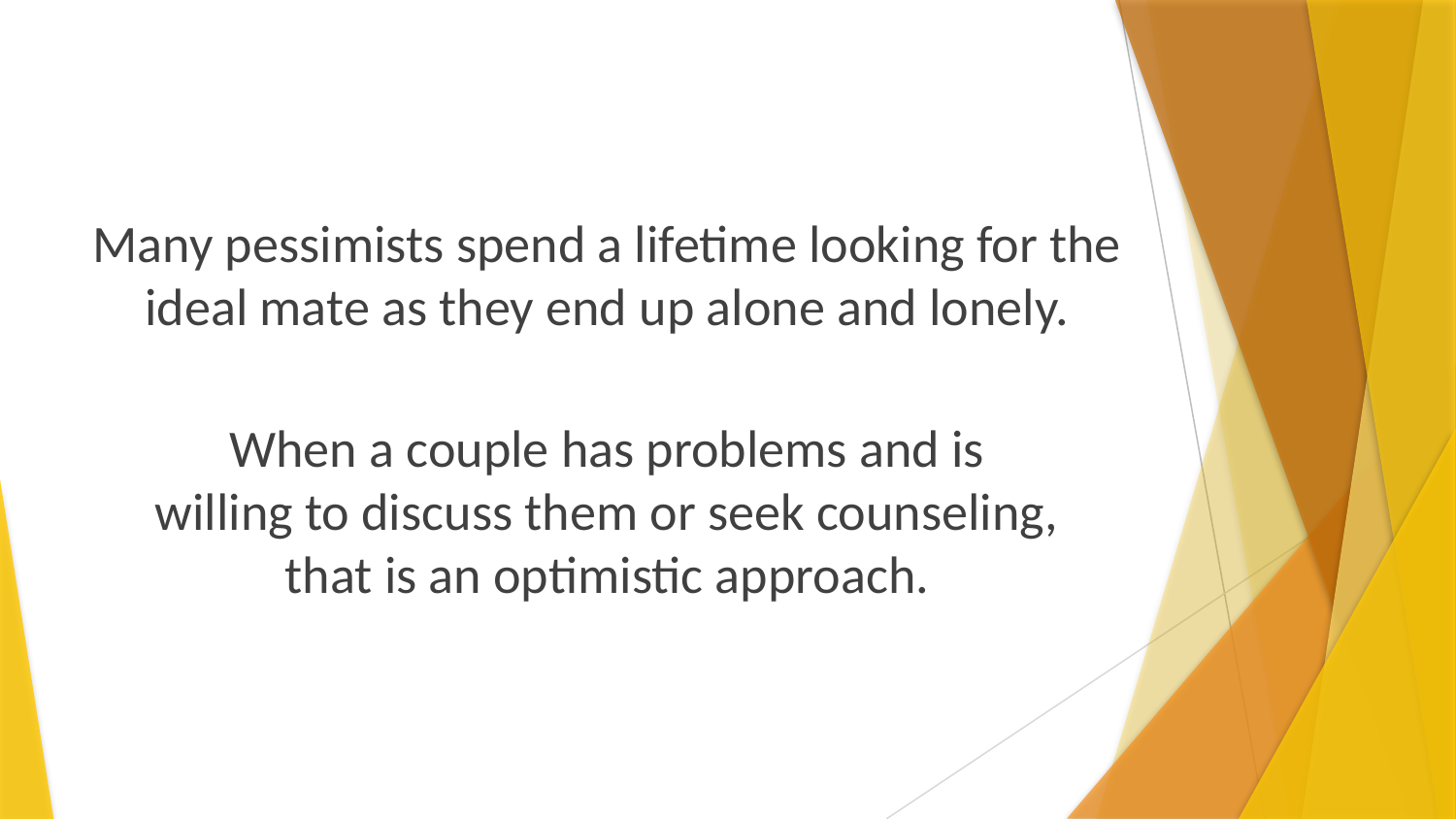

Many pessimists spend a lifetime looking for the ideal mate as they end up alone and lonely.
When a couple has problems and is
willing to discuss them or seek counseling,
that is an optimistic approach.